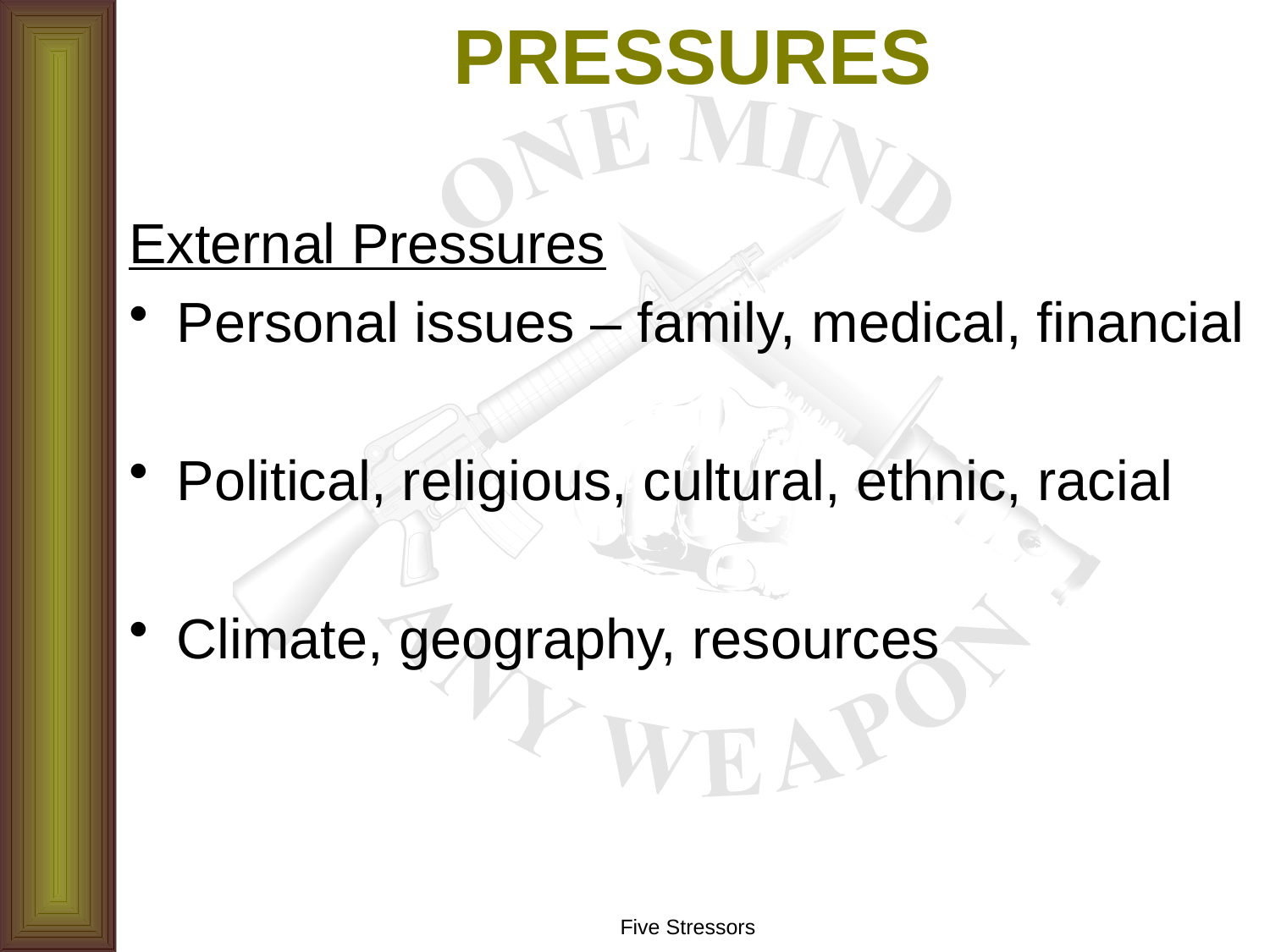

# PRESSURES
External Pressures
Personal issues – family, medical, financial

Political, religious, cultural, ethnic, racial

Climate, geography, resources

Five Stressors